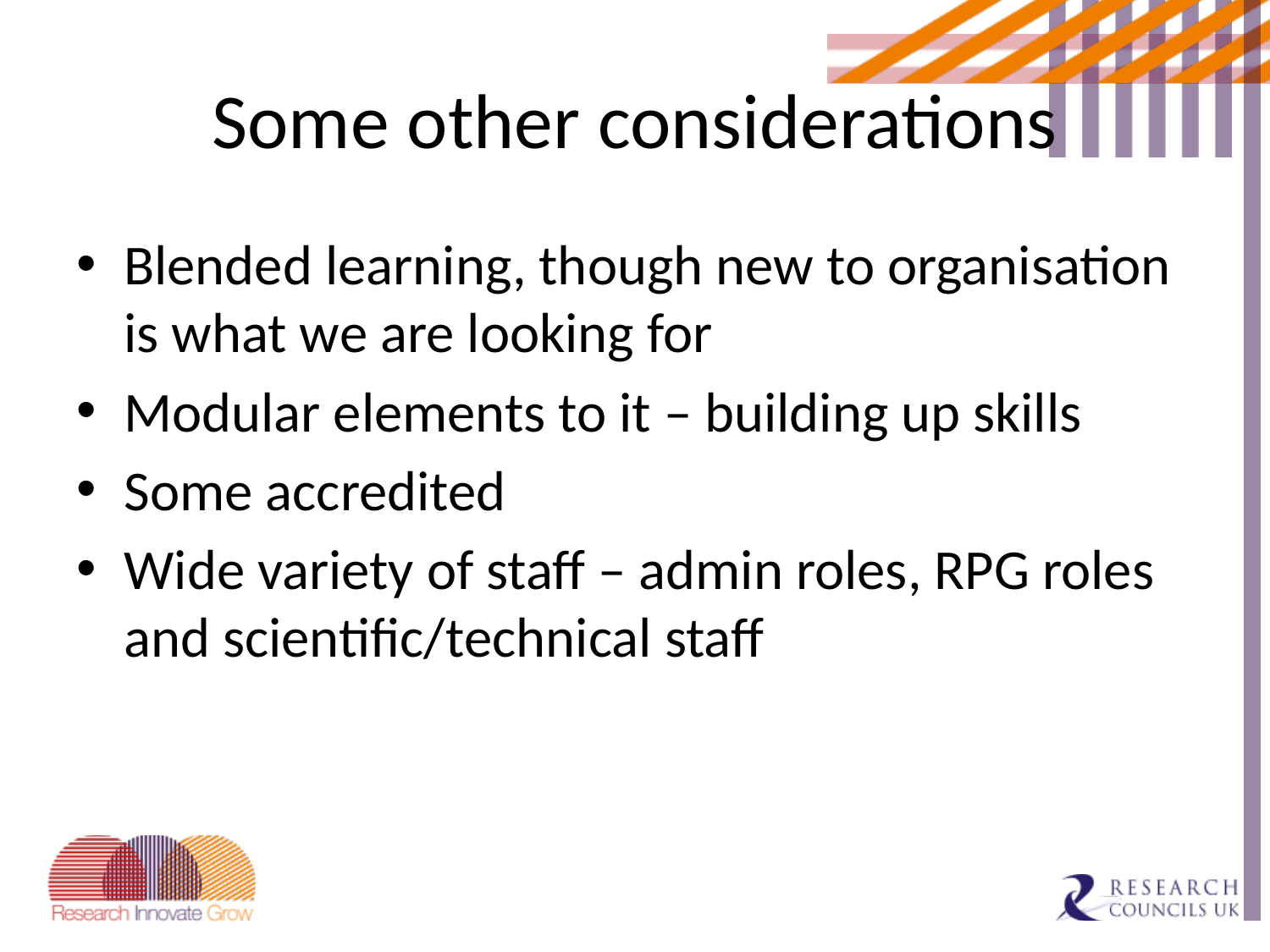

# Some other considerations
Blended learning, though new to organisation is what we are looking for
Modular elements to it – building up skills
Some accredited
Wide variety of staff – admin roles, RPG roles and scientific/technical staff